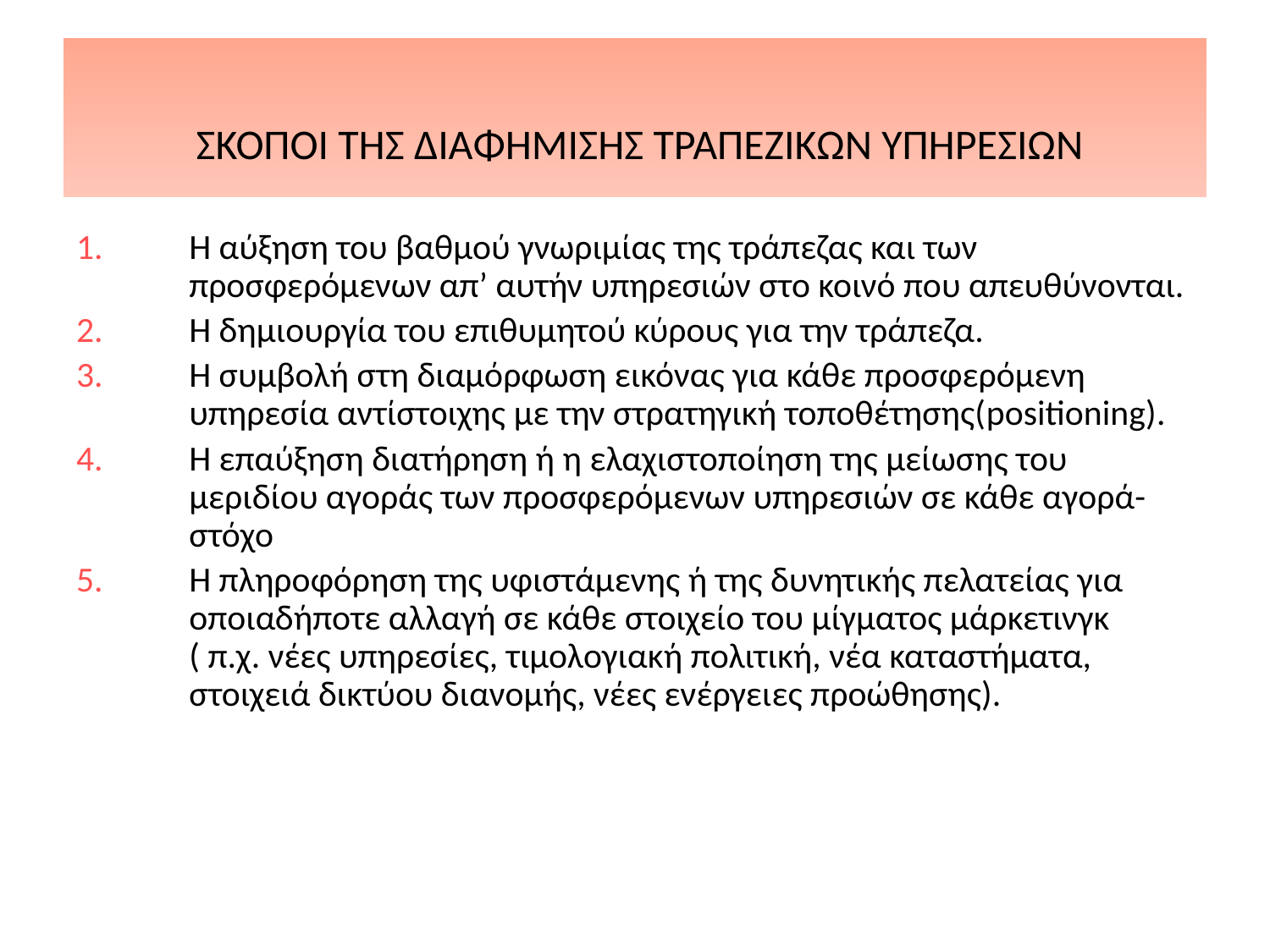

# ΣΚΟΠΟΙ ΤΗΣ ΔΙΑΦΗΜΙΣΗΣ ΤΡΑΠΕΖΙΚΩΝ ΥΠΗΡΕΣΙΩΝ
Η αύξηση του βαθμού γνωριμίας της τράπεζας και των προσφερόμενων απ’ αυτήν υπηρεσιών στο κοινό που απευθύνονται.
Η δημιουργία του επιθυμητού κύρους για την τράπεζα.
Η συμβολή στη διαμόρφωση εικόνας για κάθε προσφερόμενη υπηρεσία αντίστοιχης με την στρατηγική τοποθέτησης(positioning).
Η επαύξηση διατήρηση ή η ελαχιστοποίηση της μείωσης του μεριδίου αγοράς των προσφερόμενων υπηρεσιών σε κάθε αγορά-στόχο
Η πληροφόρηση της υφιστάμενης ή της δυνητικής πελατείας για οποιαδήποτε αλλαγή σε κάθε στοιχείο του μίγματος μάρκετινγκ          ( π.χ. νέες υπηρεσίες, τιμολογιακή πολιτική, νέα καταστήματα, στοιχειά δικτύου διανομής, νέες ενέργειες προώθησης).